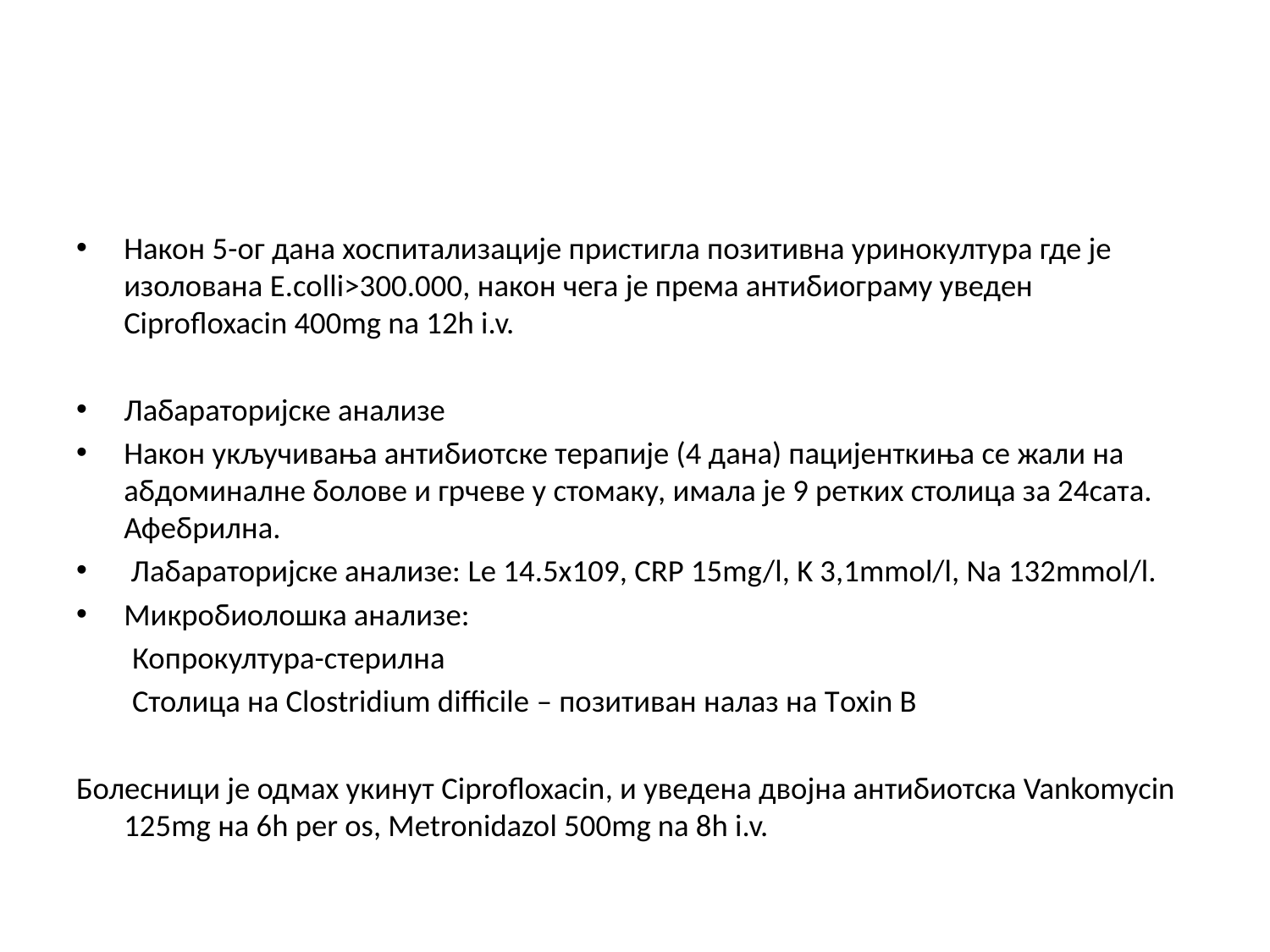

#
Након 5-ог дана хоспитализације пристигла позитивна уринокултура где је изолована E.colli>300.000, након чега је према антибиограму уведен Ciprofloxacin 400mg na 12h i.v.

Лабараторијске анализе
Након укључивања антибиотске терапије (4 дана) пацијенткиња се жали на абдоминалне болове и грчеве у стомаку, имала је 9 ретких столица за 24сата. Афебрилна.
 Лабараторијске анализе: Le 14.5x109, CRP 15mg/l, K 3,1mmol/l, Na 132mmol/l.
Микробиолошка анализе:
        Копрокултура-стерилна
        Столица на Clostridium difficile – позитиван налаз на Тoxin B

Болесници је одмах укинут Ciprofloxacin, и уведена двојна антибиотска Vankomycin 125mg на 6h per os, Metronidazol 500mg na 8h i.v.